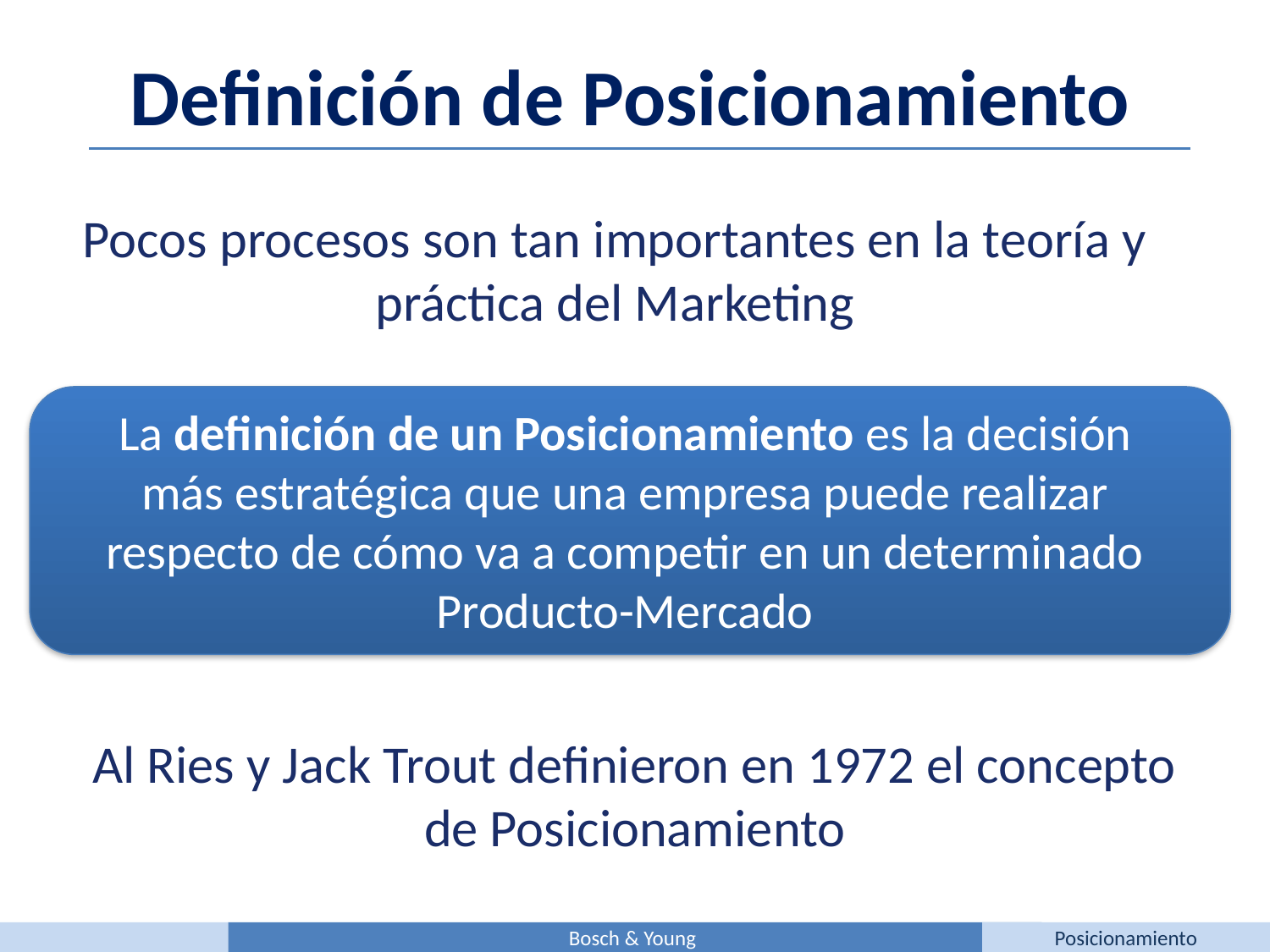

Definición de Posicionamiento
Pocos procesos son tan importantes en la teoría y práctica del Marketing

La definición de un Posicionamiento es la decisión más estratégica que una empresa puede realizar respecto de cómo va a competir en un determinado Producto-Mercado
Al Ries y Jack Trout definieron en 1972 el concepto de Posicionamiento

Bosch & Young
Posicionamiento